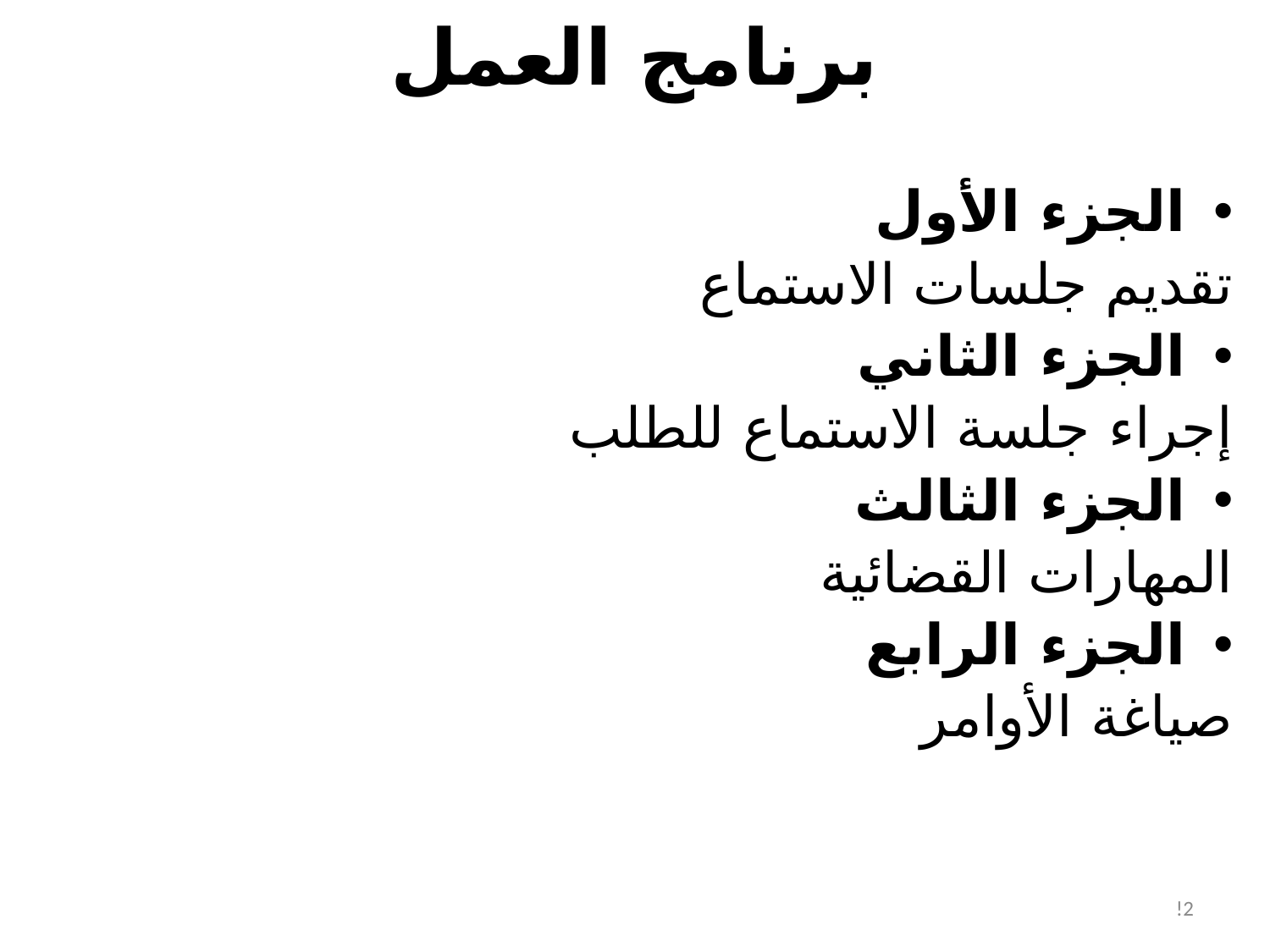

# برنامج العمل
الجزء الأول
	تقديم جلسات الاستماع
الجزء الثاني
	إجراء جلسة الاستماع للطلب
الجزء الثالث
المهارات القضائية
الجزء الرابع
	صياغة الأوامر
!2